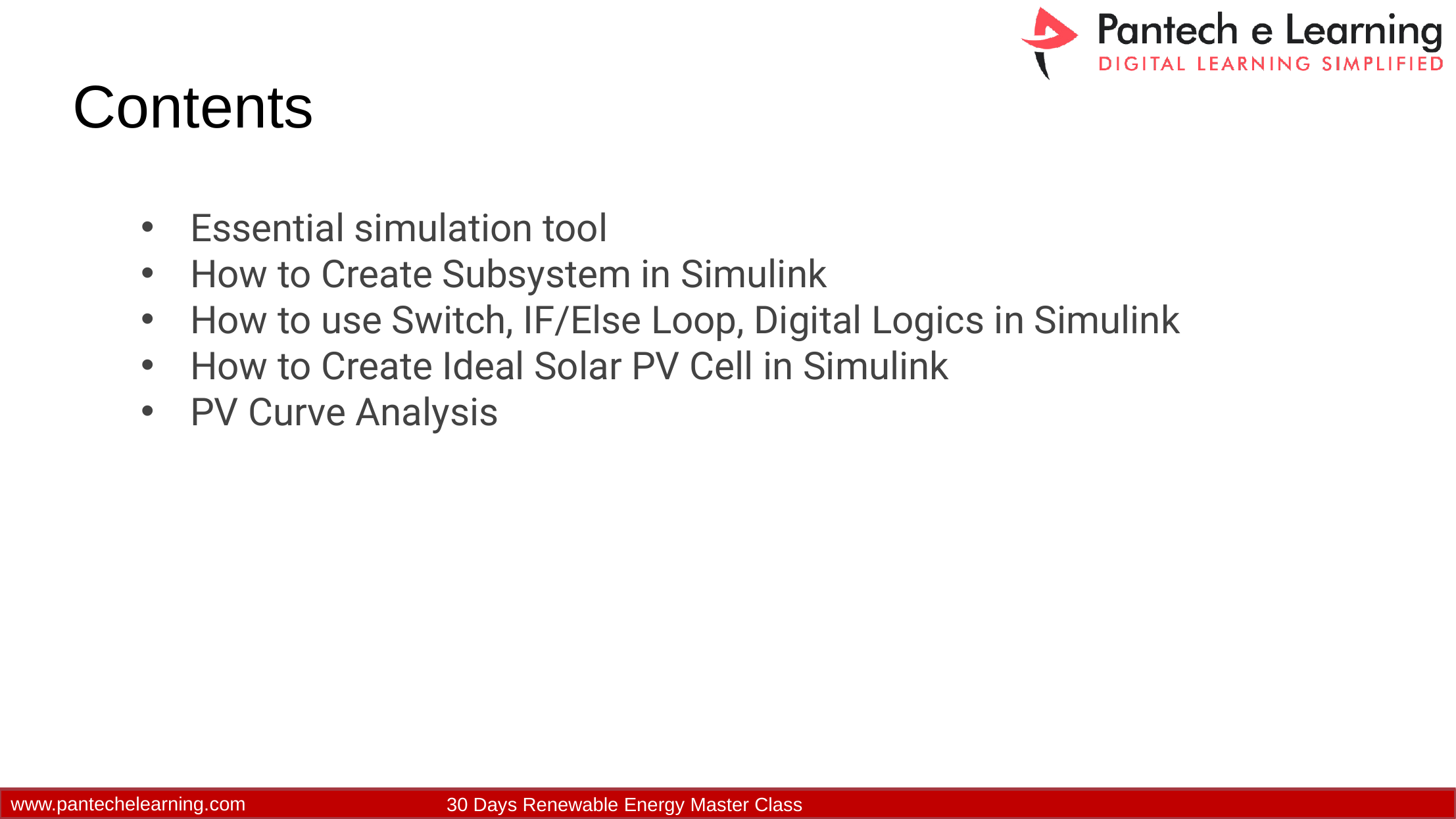

# Contents
Essential simulation tool
How to Create Subsystem in Simulink
How to use Switch, IF/Else Loop, Digital Logics in Simulink
How to Create Ideal Solar PV Cell in Simulink
PV Curve Analysis